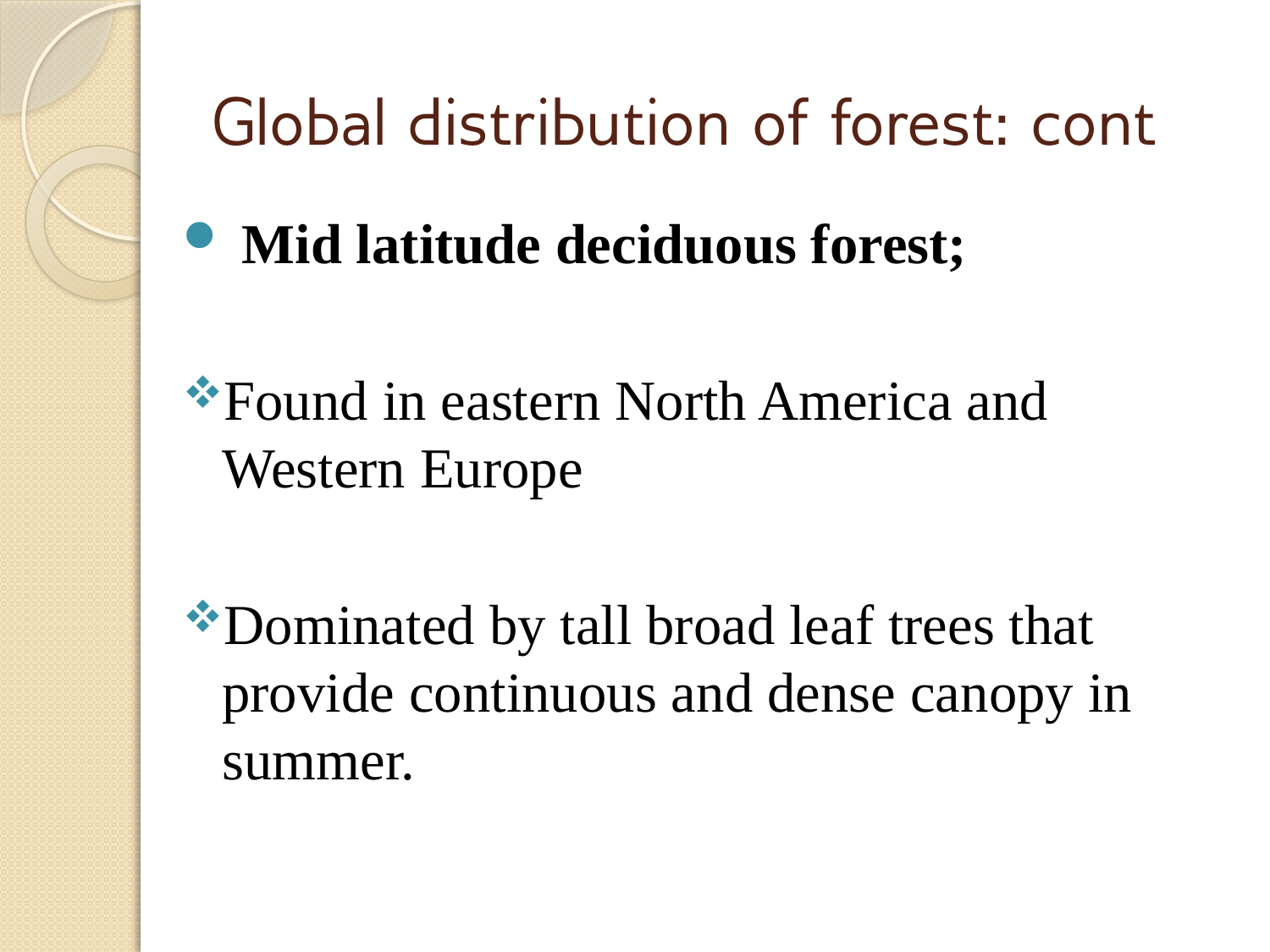

# Global distribution of forest: cont
 Mid latitude deciduous forest;

Found in eastern North America and Western Europe

Dominated by tall broad leaf trees that provide continuous and dense canopy in summer.